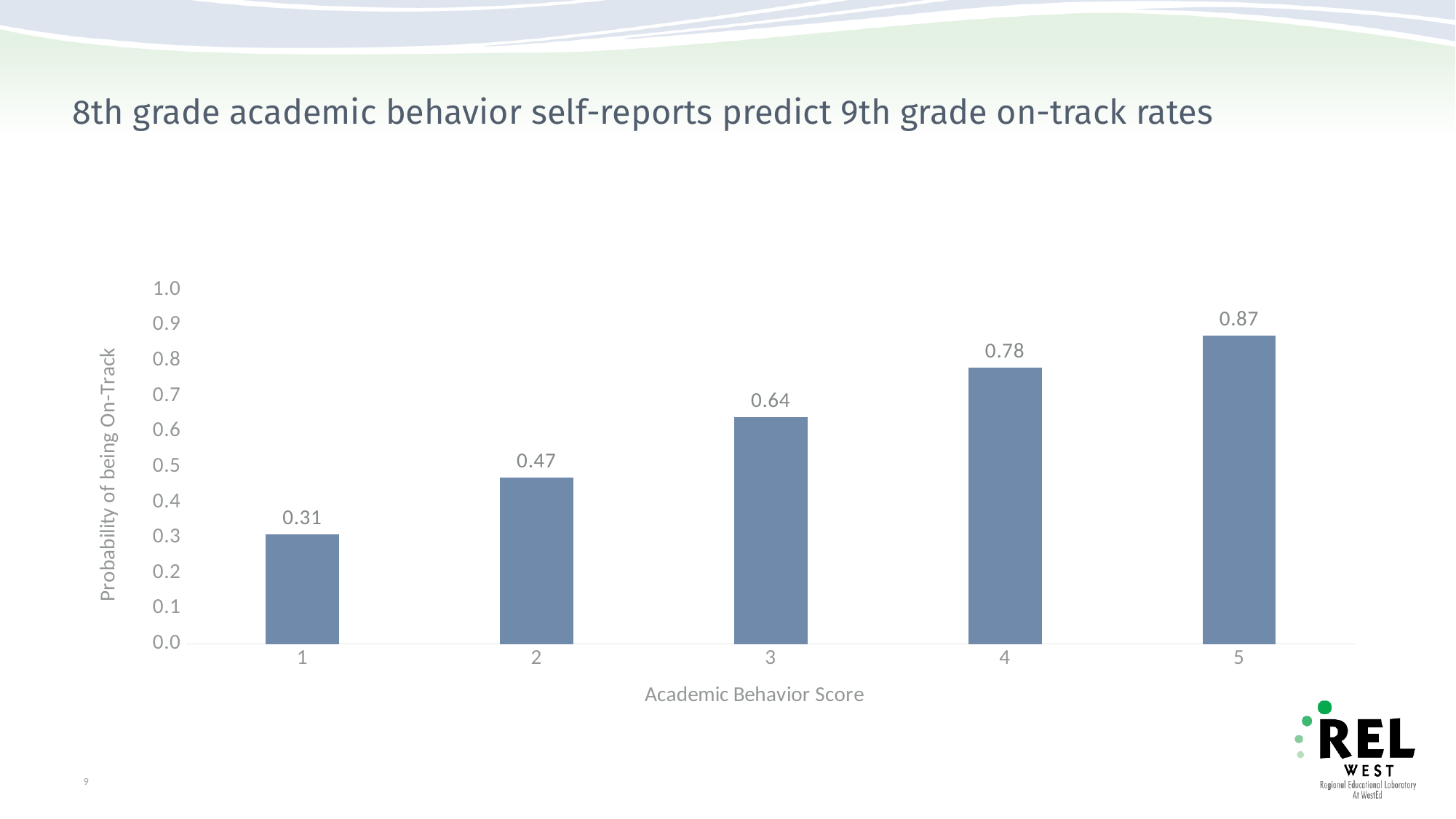

# 8th grade academic behavior self-reports predict 9th grade on-track rates

### Chart

| Category |  |
|---|---|
9